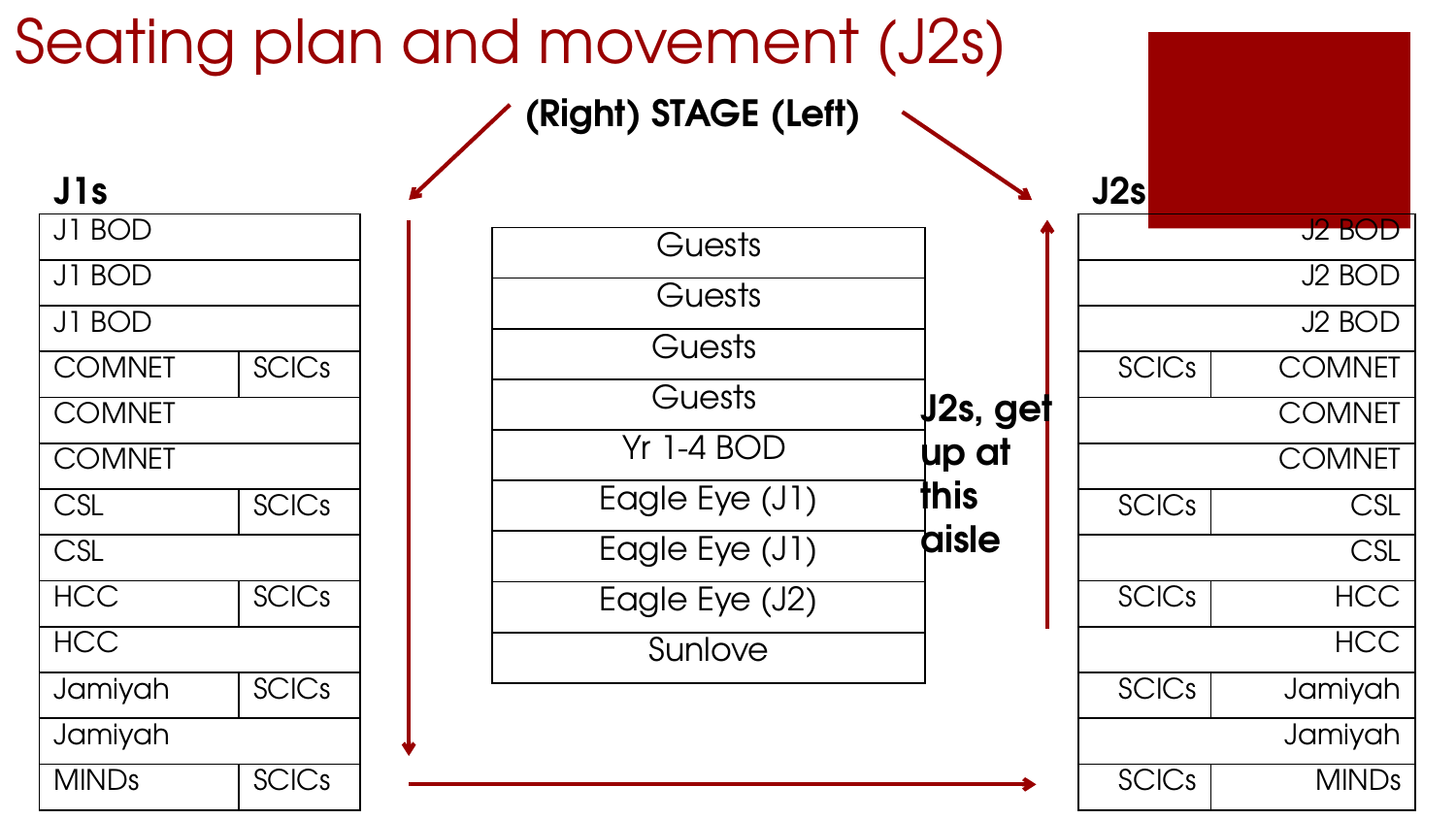

# Seating plan and movement (J2s)
(Right) STAGE (Left)
J1s
J2s
| J1 BOD |  |
| --- | --- |
| J1 BOD |  |
| J1 BOD |  |
| COMNET | SCICs |
| COMNET |  |
| COMNET |  |
| CSL | SCICs |
| CSL |  |
| HCC | SCICs |
| HCC |  |
| Jamiyah | SCICs |
| Jamiyah |  |
| MINDs | SCICs |
| J2 BOD |  |
| --- | --- |
| J2 BOD |  |
| J2 BOD |  |
| SCICs | COMNET |
| COMNET |  |
| COMNET |  |
| SCICs | CSL |
| CSL |  |
| SCICs | HCC |
| HCC |  |
| SCICs | Jamiyah |
| Jamiyah |  |
| SCICs | MINDs |
| Guests |
| --- |
| Guests |
| Guests |
| Guests |
| Yr 1-4 BOD |
| Eagle Eye (J1) |
| Eagle Eye (J1) |
| Eagle Eye (J2) |
| Sunlove |
J2s, get up at this aisle